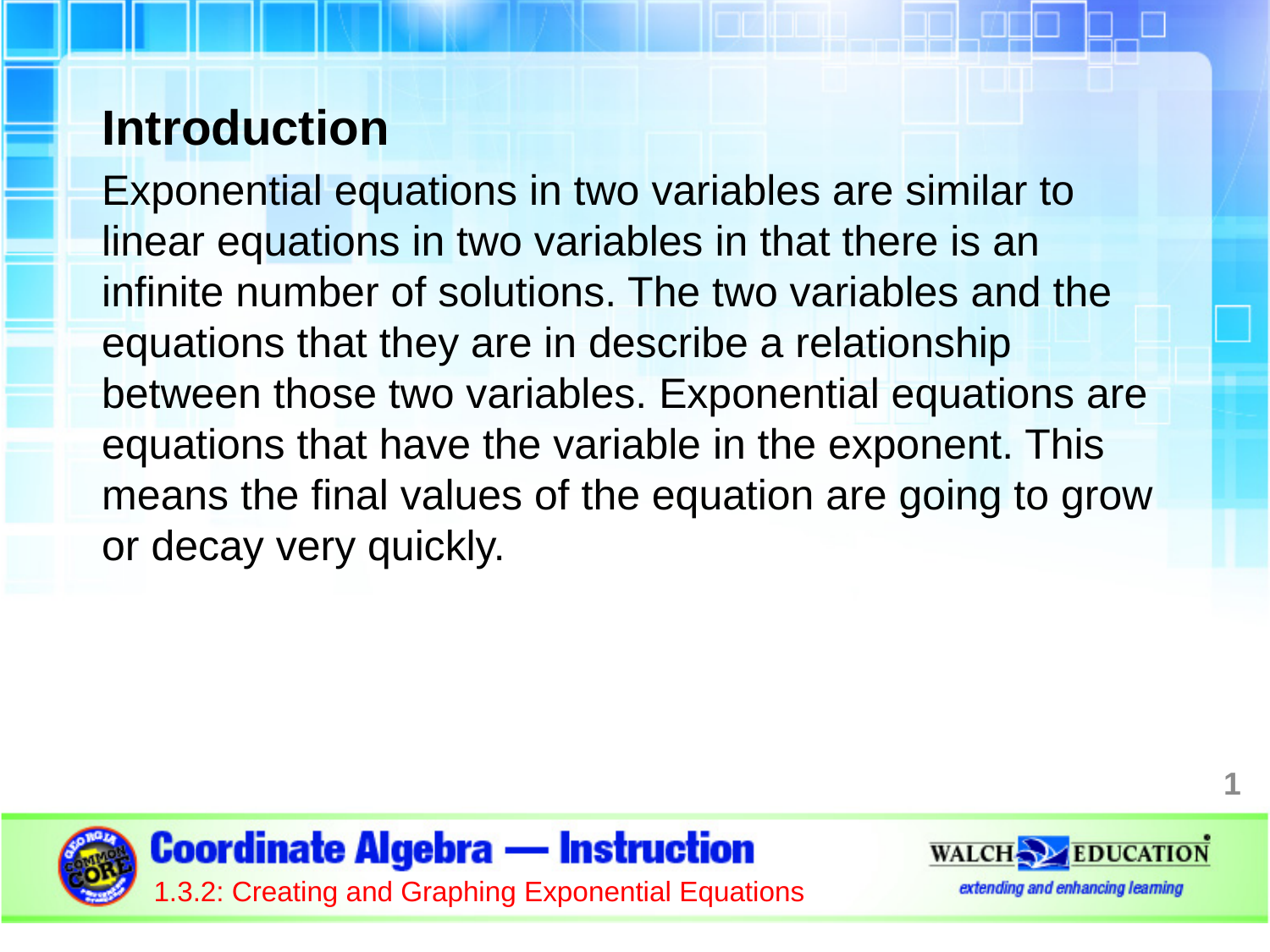

Introduction
Exponential equations in two variables are similar to linear equations in two variables in that there is an infinite number of solutions. The two variables and the equations that they are in describe a relationship between those two variables. Exponential equations are equations that have the variable in the exponent. This means the final values of the equation are going to grow or decay very quickly.

1
1.3.2: Creating and Graphing Exponential Equations